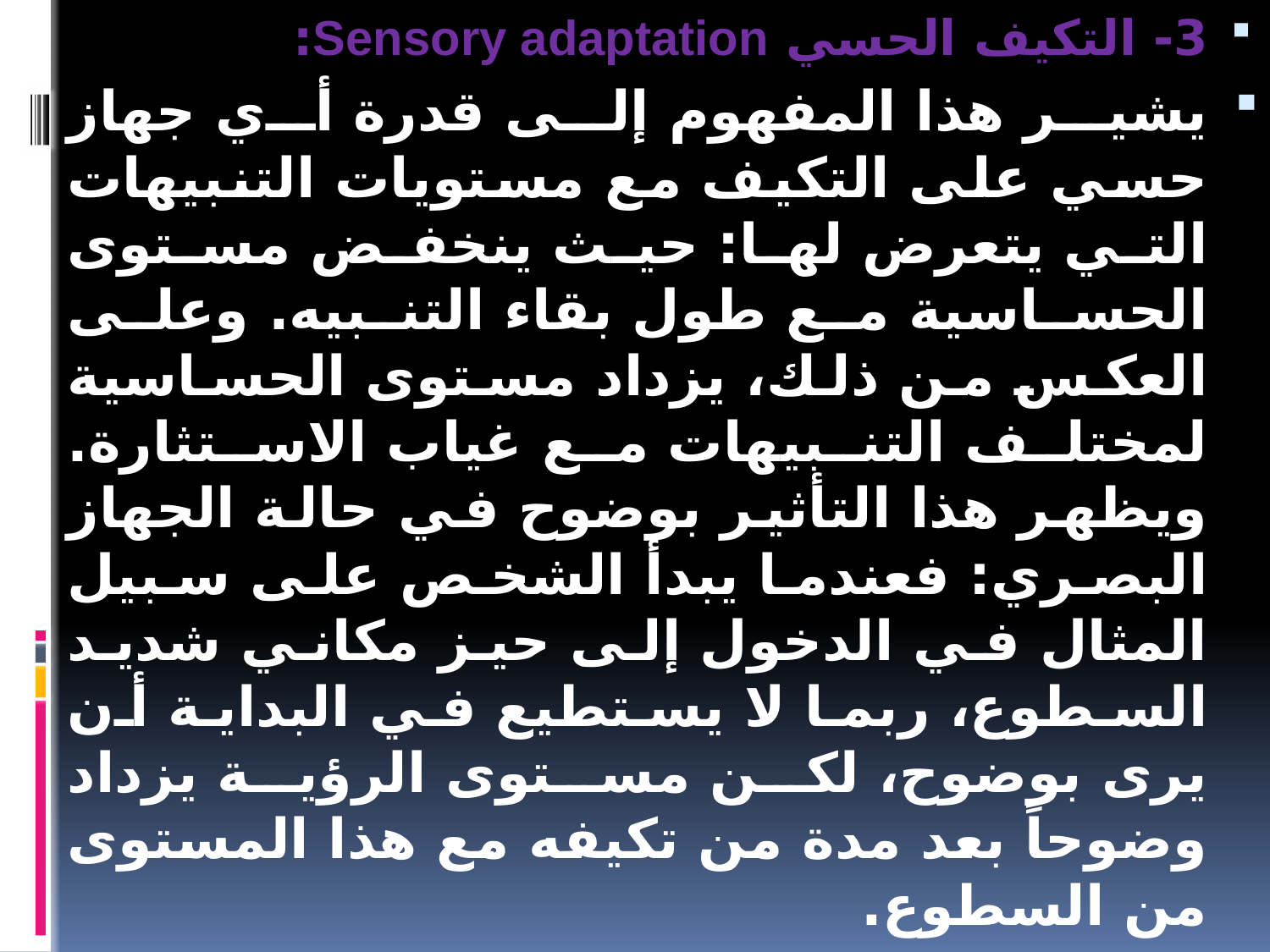

3- التكيف الحسي Sensory adaptation:
يشير هذا المفهوم إلى قدرة أي جهاز حسي على التكيف مع مستويات التنبيهات التي يتعرض لها: حيث ينخفض مستوى الحساسية مع طول بقاء التنبيه. وعلى العكس من ذلك، يزداد مستوى الحساسية لمختلف التنبيهات مع غياب الاستثارة. ويظهر هذا التأثير بوضوح في حالة الجهاز البصري: فعندما يبدأ الشخص على سبيل المثال في الدخول إلى حيز مكاني شديد السطوع، ربما لا يستطيع في البداية أن يرى بوضوح، لكن مستوى الرؤية يزداد وضوحاً بعد مدة من تكيفه مع هذا المستوى من السطوع.